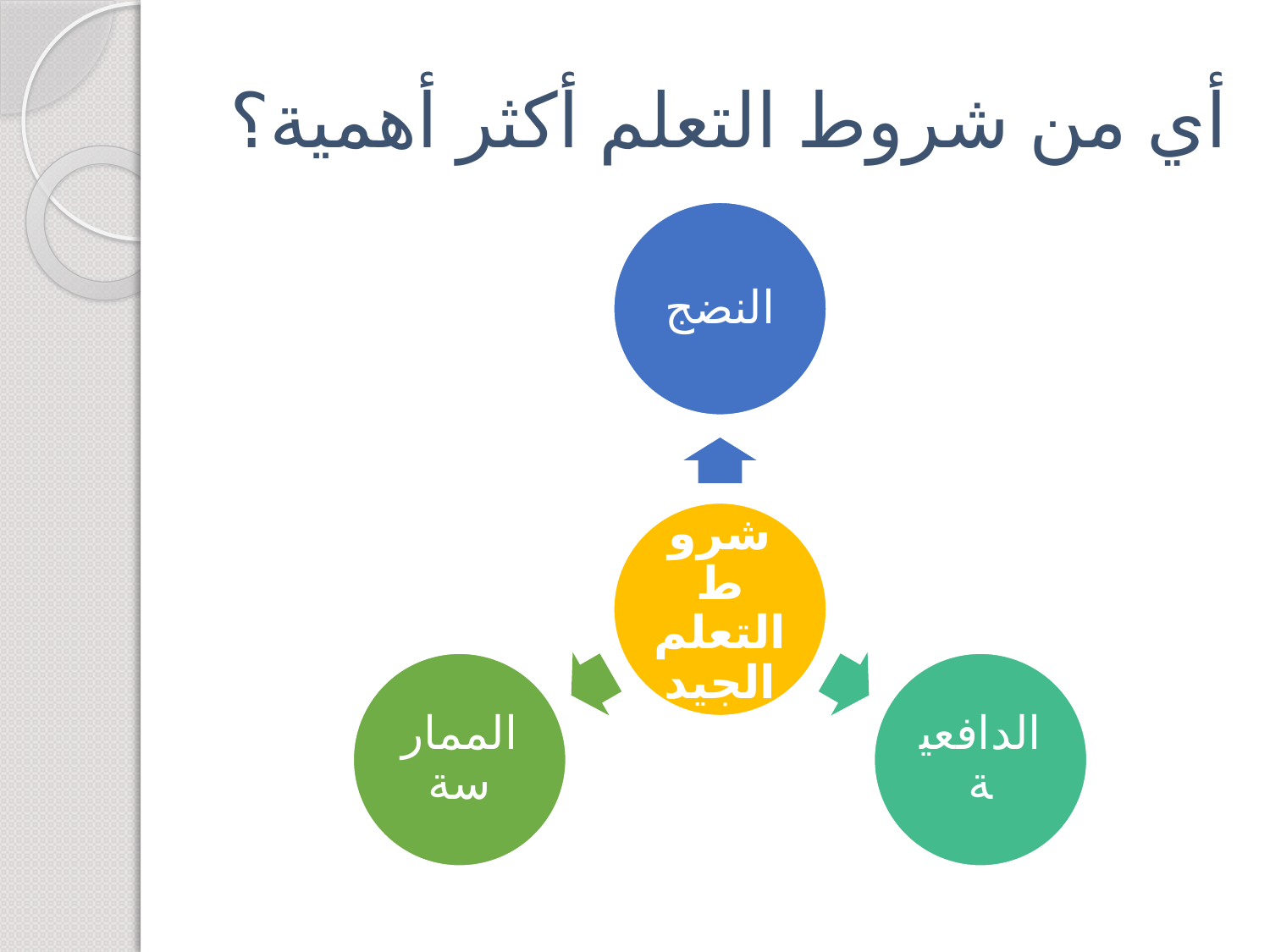

# أي من شروط التعلم أكثر أهمية؟
شروط التعلم الجيد

النضج

الدافعية

الممارسة